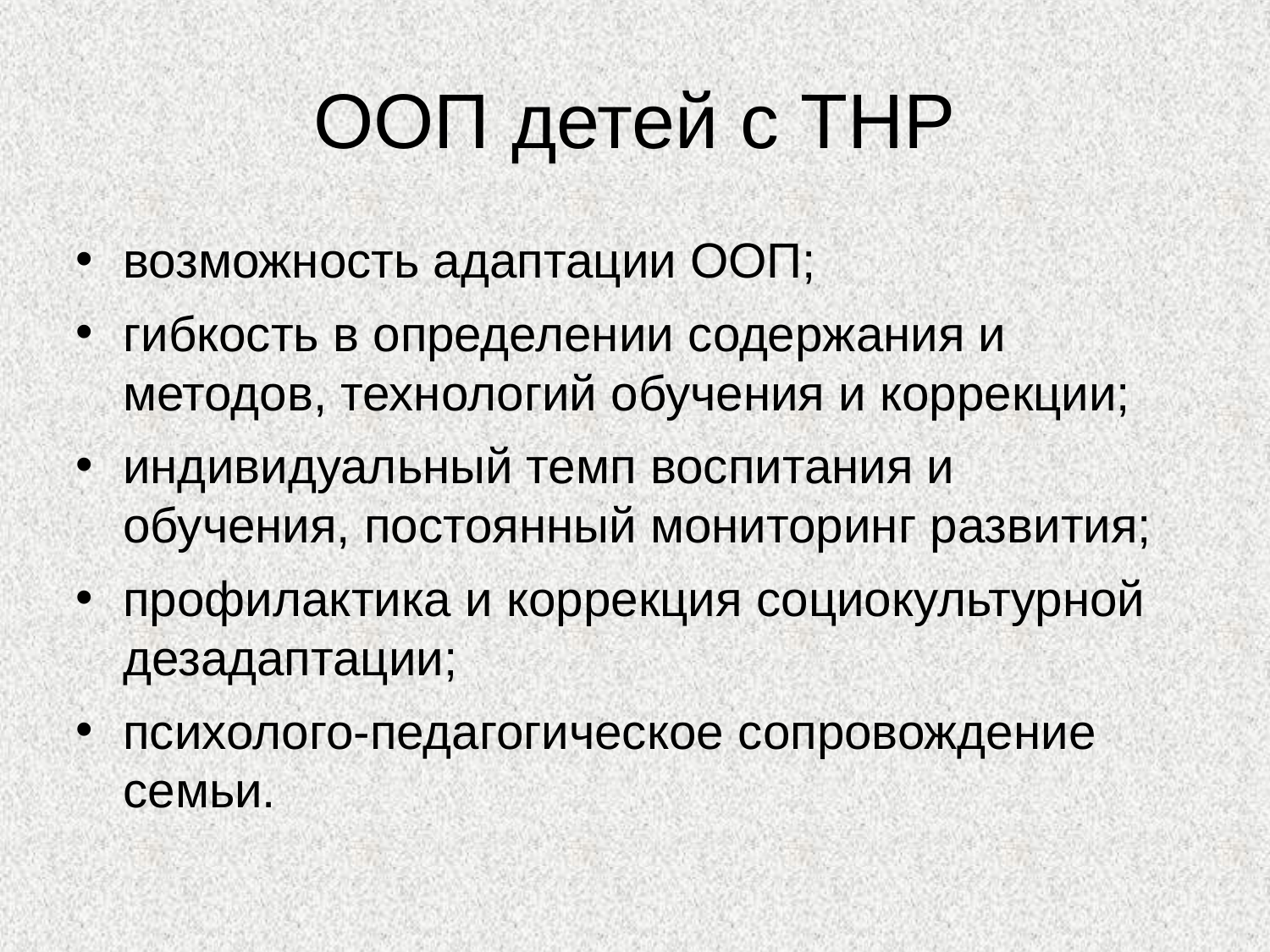

# ООП детей с ТНР
возможность адаптации ООП;
гибкость в определении содержания и методов, технологий обучения и коррекции;
индивидуальный темп воспитания и обучения, постоянный мониторинг развития;
профилактика и коррекция социокультурной дезадаптации;
психолого-педагогическое сопровождение семьи.